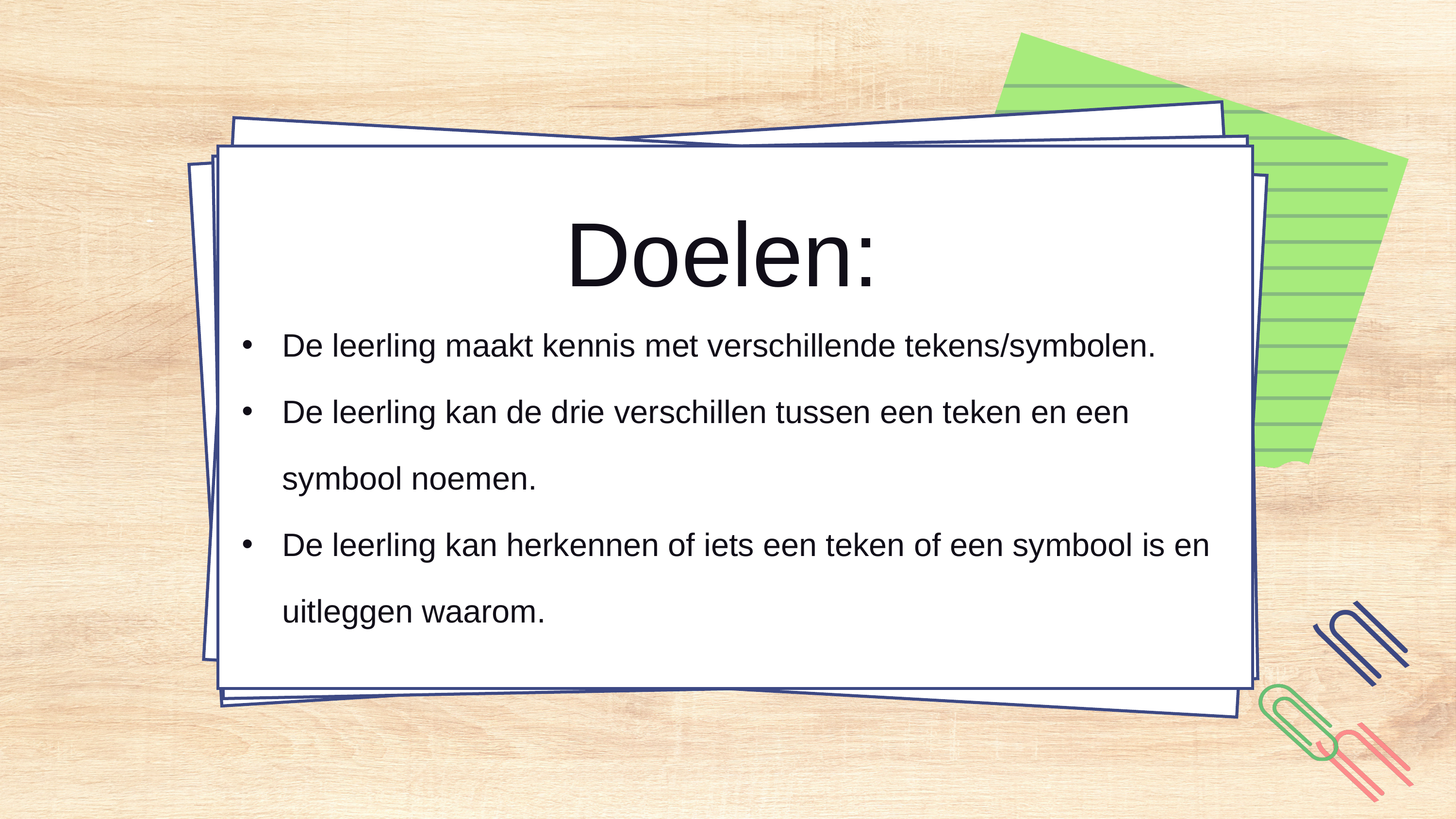

Doelen:
De leerling maakt kennis met verschillende tekens/symbolen.
De leerling kan de drie verschillen tussen een teken en een symbool noemen.
De leerling kan herkennen of iets een teken of een symbool is en uitleggen waarom.